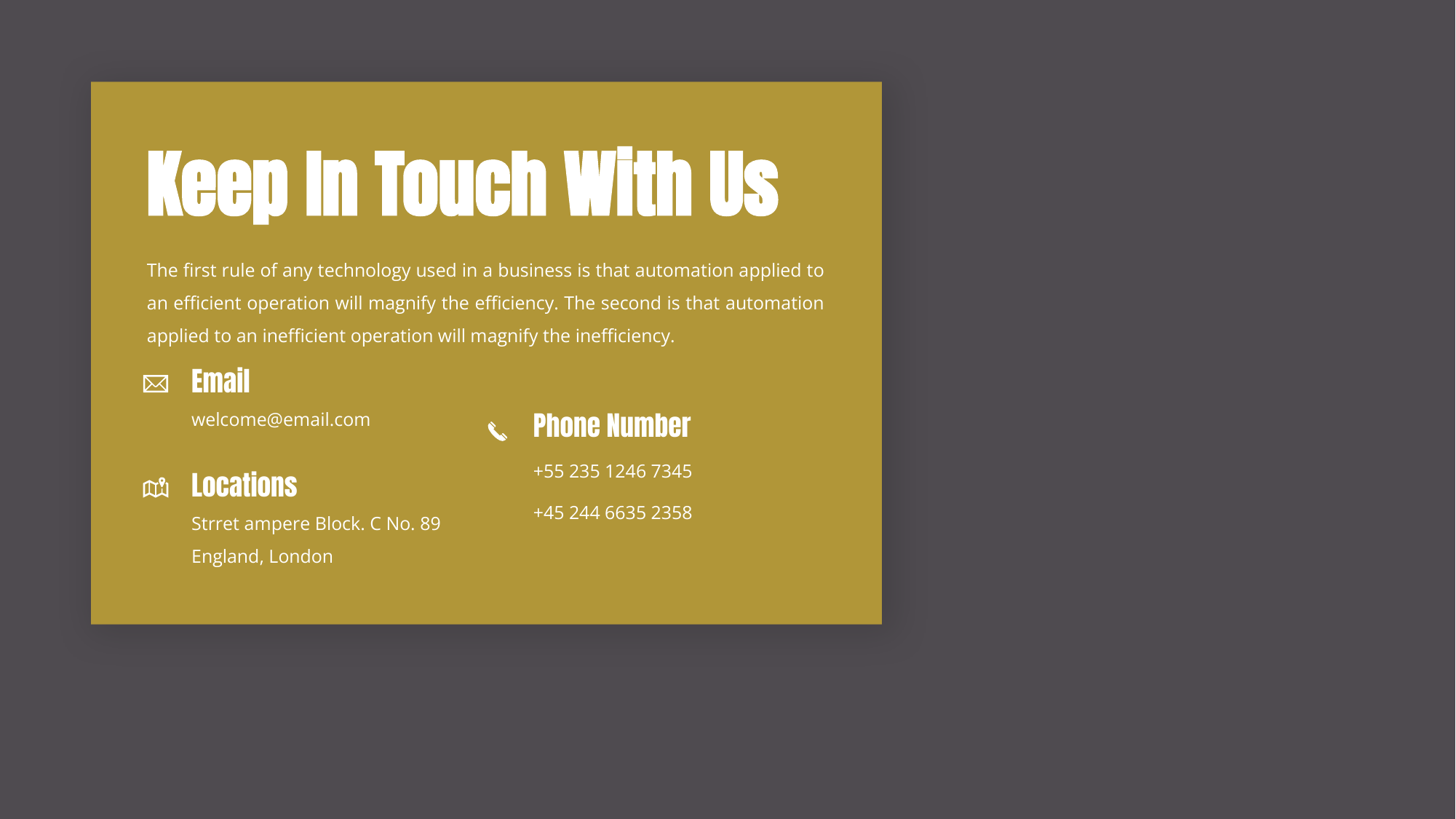

Keep In Touch With Us

The first rule of any technology used in a business is that automation applied to an efficient operation will magnify the efficiency. The second is that automation applied to an inefficient operation will magnify the inefficiency.
Email

welcome@email.com
Phone Number

+55 235 1246 7345
Locations

+45 244 6635 2358
Strret ampere Block. C No. 89 England, London